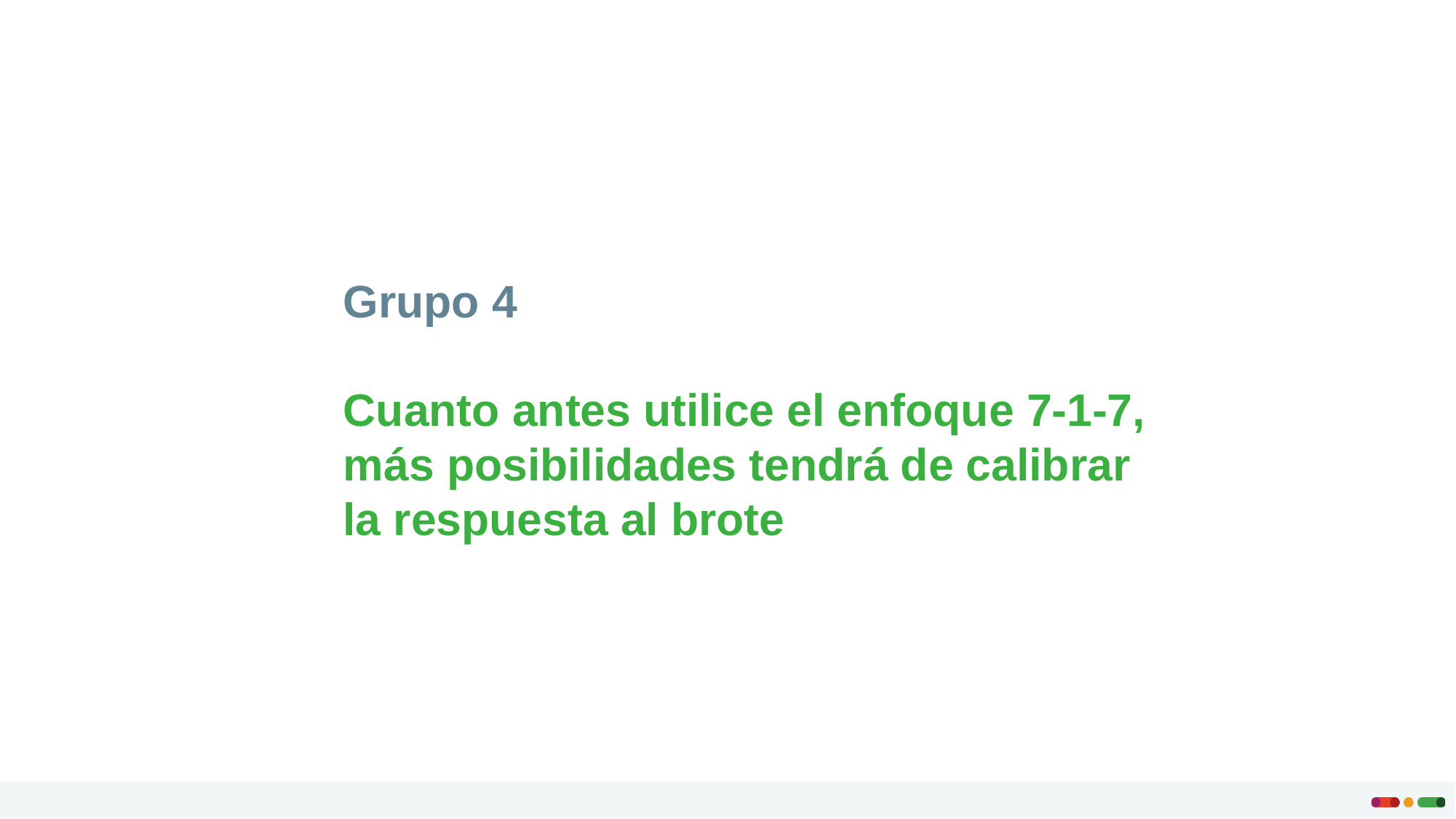

Grupo 4

Cuanto antes utilice el enfoque 7-1-7, más posibilidades tendrá de calibrar la respuesta al brote